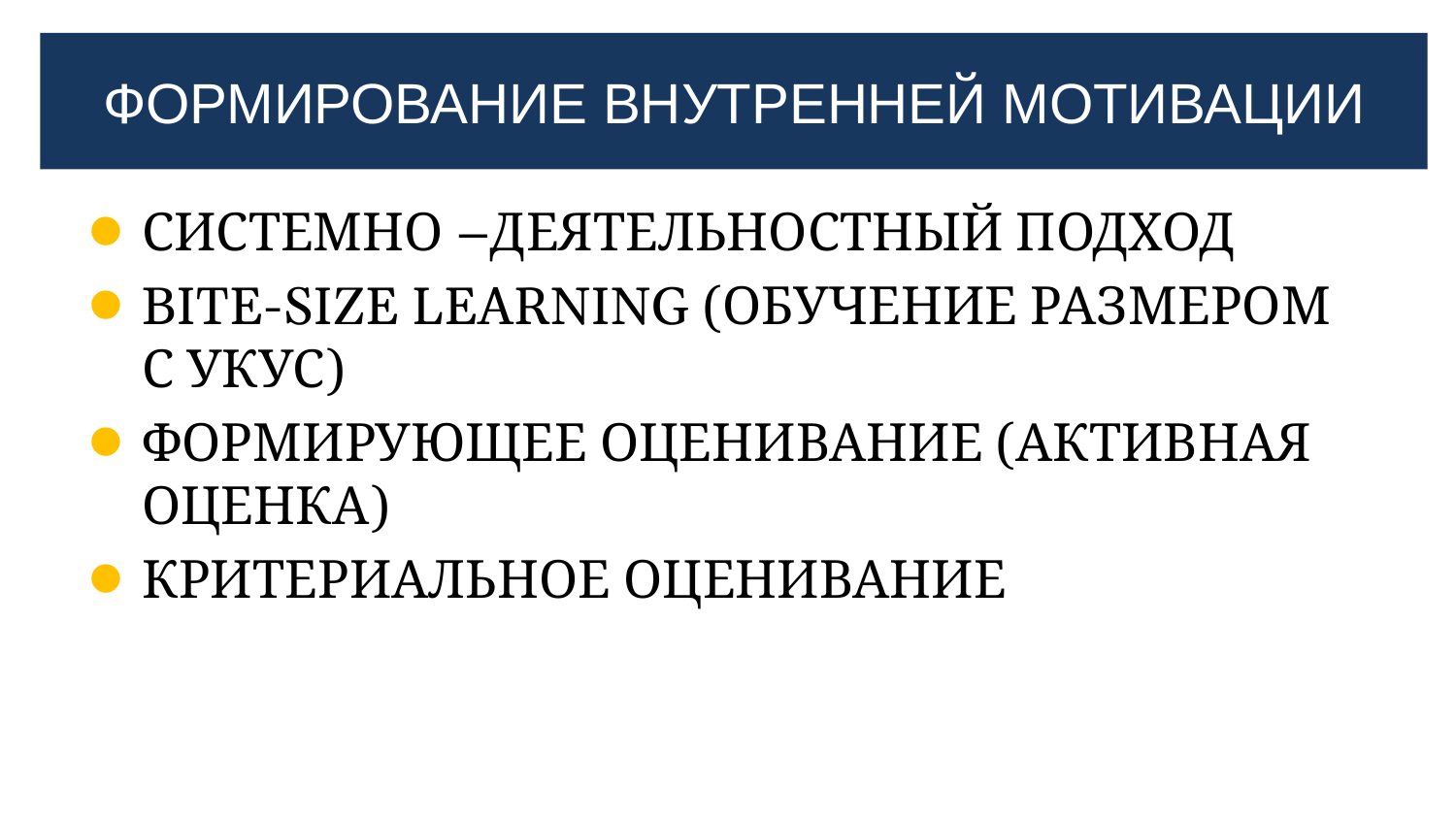

# ФОРМИРОВАНИЕ ВНУТРЕННЕЙ МОТИВАЦИИ
СИСТЕМНО –ДЕЯТЕЛЬНОСТНЫЙ ПОДХОД
BITE-SIZE LEARNING (ОБУЧЕНИЕ РАЗМЕРОМ С УКУС)
ФОРМИРУЮЩЕЕ ОЦЕНИВАНИЕ (АКТИВНАЯ ОЦЕНКА)
КРИТЕРИАЛЬНОЕ ОЦЕНИВАНИЕ